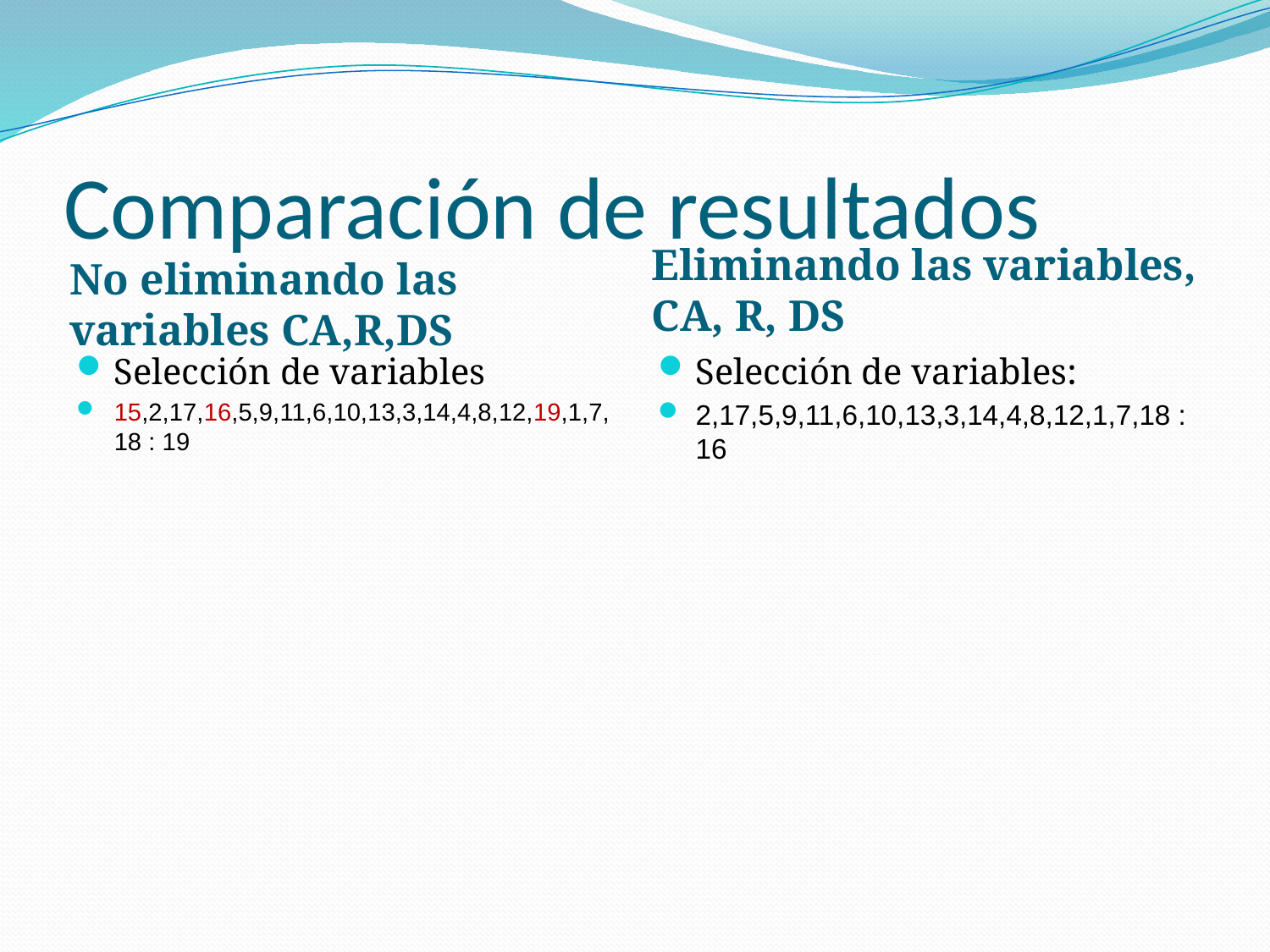

# Comparación de resultados

Eliminando las variables, CA, R, DS

No eliminando las variables CA,R,DS
Selección de variables
15,2,17,16,5,9,11,6,10,13,3,14,4,8,12,19,1,7,18 : 19

Selección de variables:
2,17,5,9,11,6,10,13,3,14,4,8,12,1,7,18 : 16